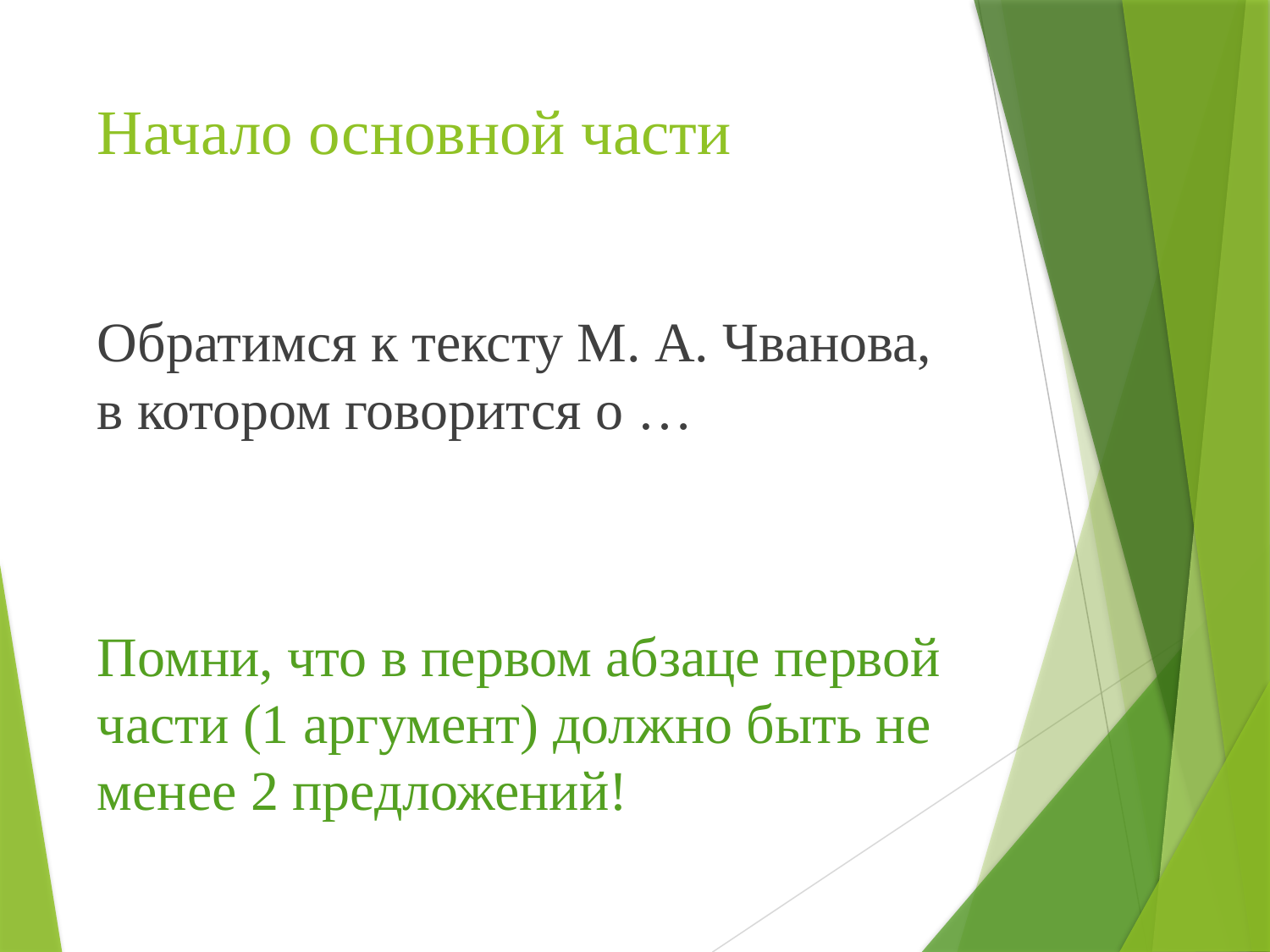

# Начало основной части
Обратимся к тексту М. А. Чванова, в котором говорится о …

Помни, что в первом абзаце первой части (1 аргумент) должно быть не менее 2 предложений!